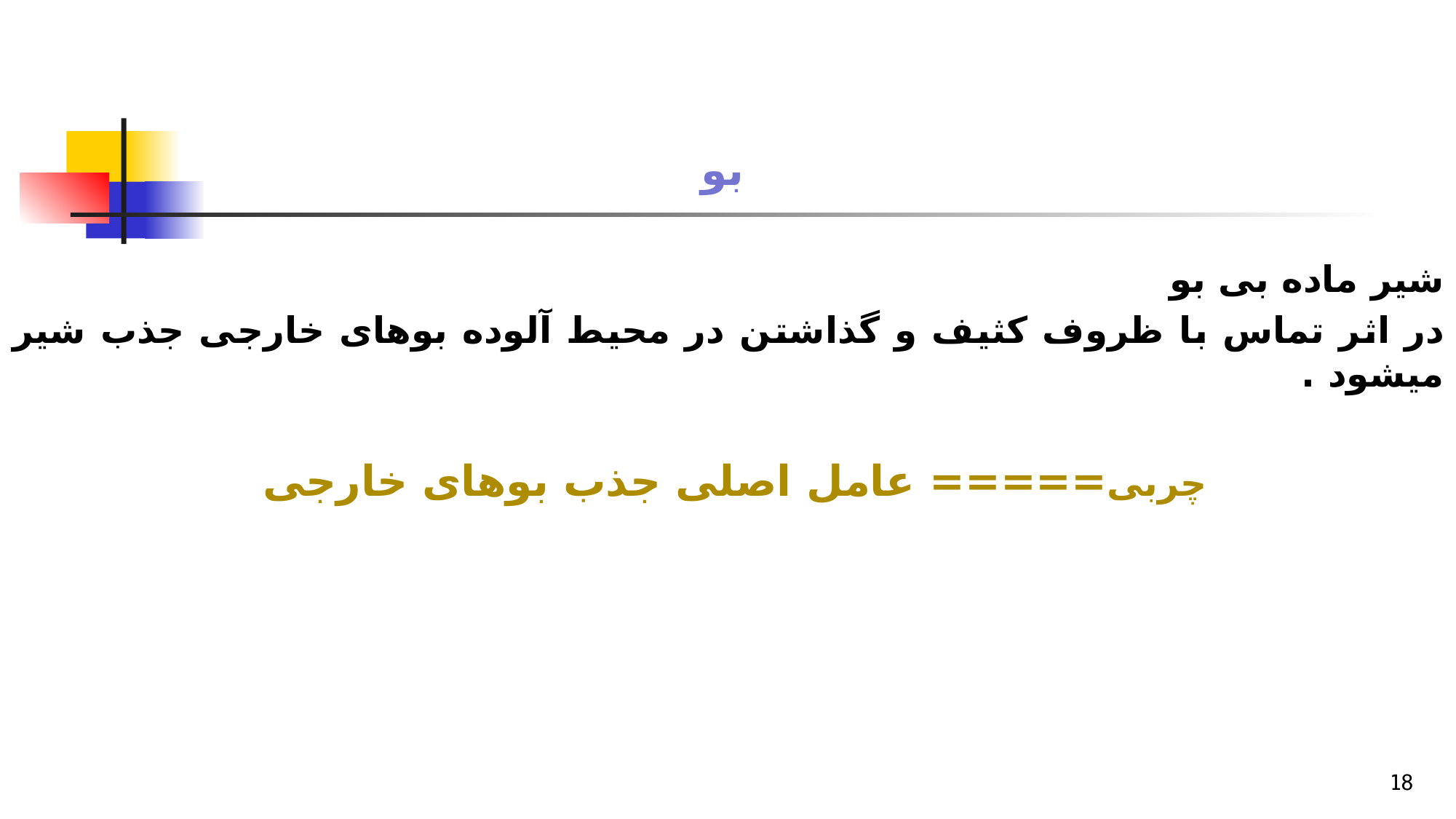

# بو

شیر ماده بی بو
در اثر تماس با ظروف کثیف و گذاشتن در محیط آلوده بوهای خارجی جذب شیر میشود .

چربی===== عامل اصلی جذب بوهای خارجی
18